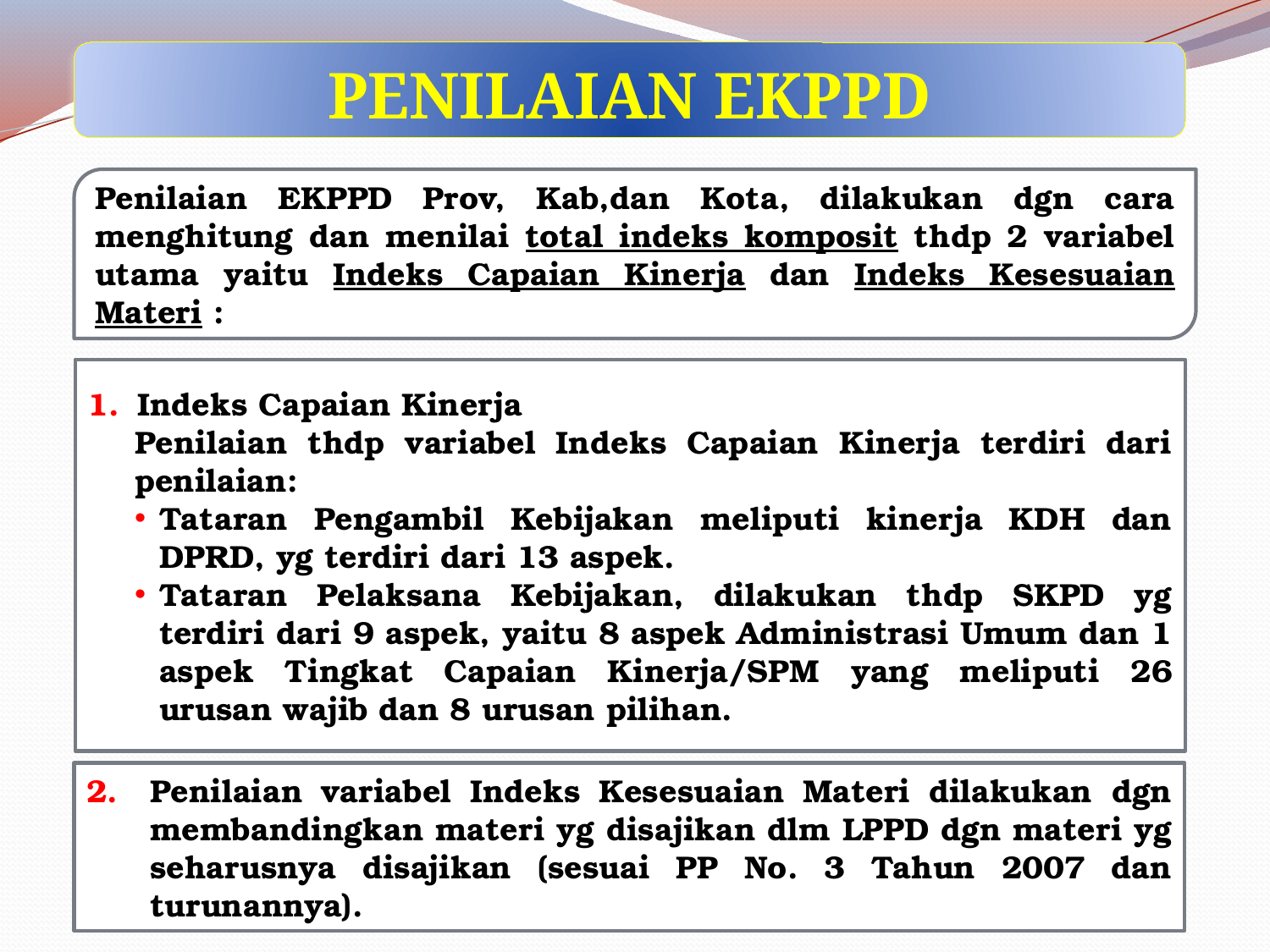

PENILAIAN EKPPD
Penilaian EKPPD Prov, Kab,dan Kota, dilakukan dgn cara menghitung dan menilai total indeks komposit thdp 2 variabel utama yaitu Indeks Capaian Kinerja dan Indeks Kesesuaian Materi :
Indeks Capaian Kinerja
Penilaian thdp variabel Indeks Capaian Kinerja terdiri dari penilaian:
Tataran Pengambil Kebijakan meliputi kinerja KDH dan DPRD, yg terdiri dari 13 aspek.
Tataran Pelaksana Kebijakan, dilakukan thdp SKPD yg terdiri dari 9 aspek, yaitu 8 aspek Administrasi Umum dan 1 aspek Tingkat Capaian Kinerja/SPM yang meliputi 26 urusan wajib dan 8 urusan pilihan.
Penilaian variabel Indeks Kesesuaian Materi dilakukan dgn membandingkan materi yg disajikan dlm LPPD dgn materi yg seharusnya disajikan (sesuai PP No. 3 Tahun 2007 dan turunannya).